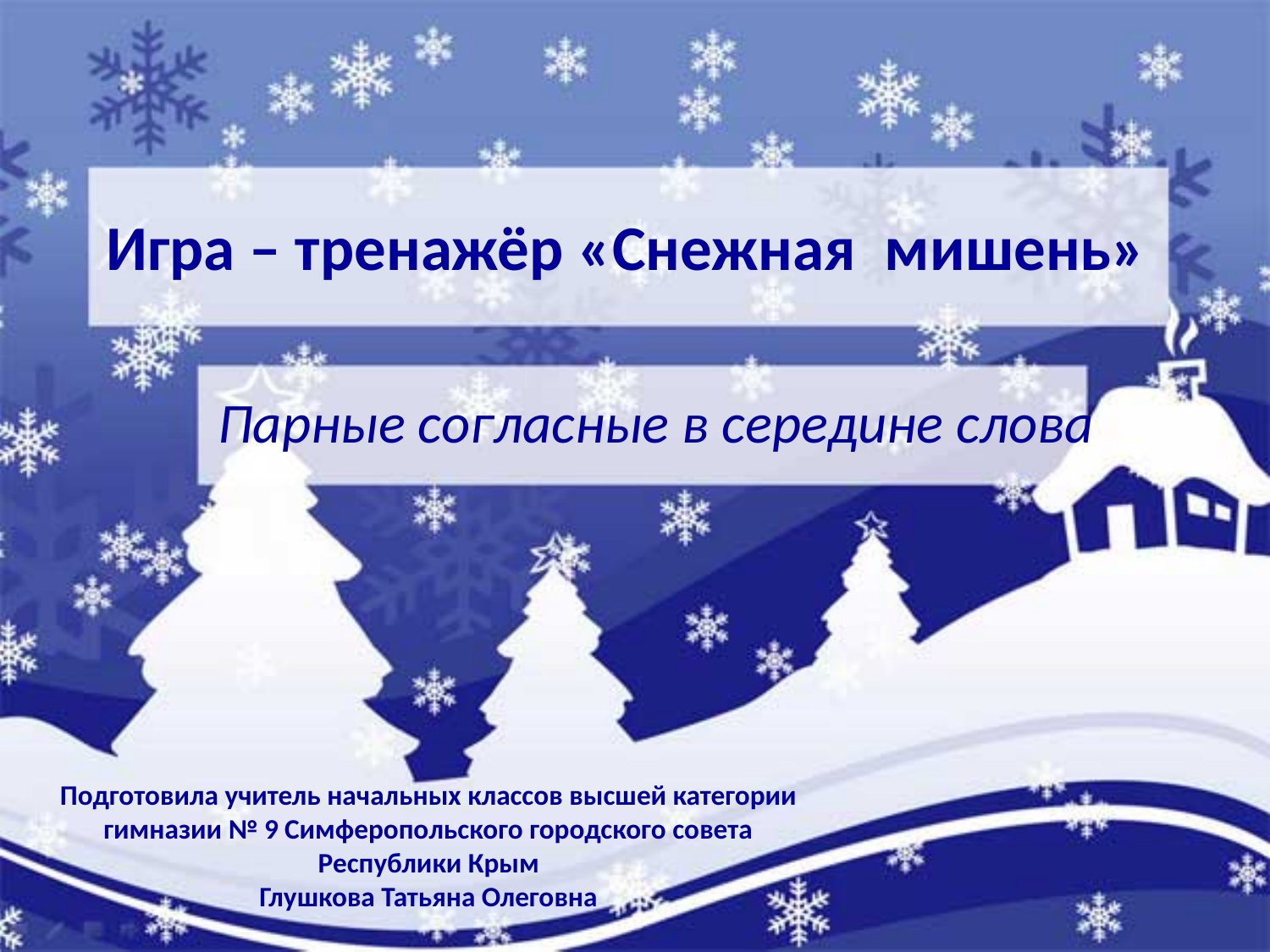

Игра – тренажёр «Снежная  мишень»
Парные согласные в середине слова

Подготовила учитель начальных классов высшей категории гимназии № 9 Симферопольского городского совета Республики Крым
Глушкова Татьяна Олеговна